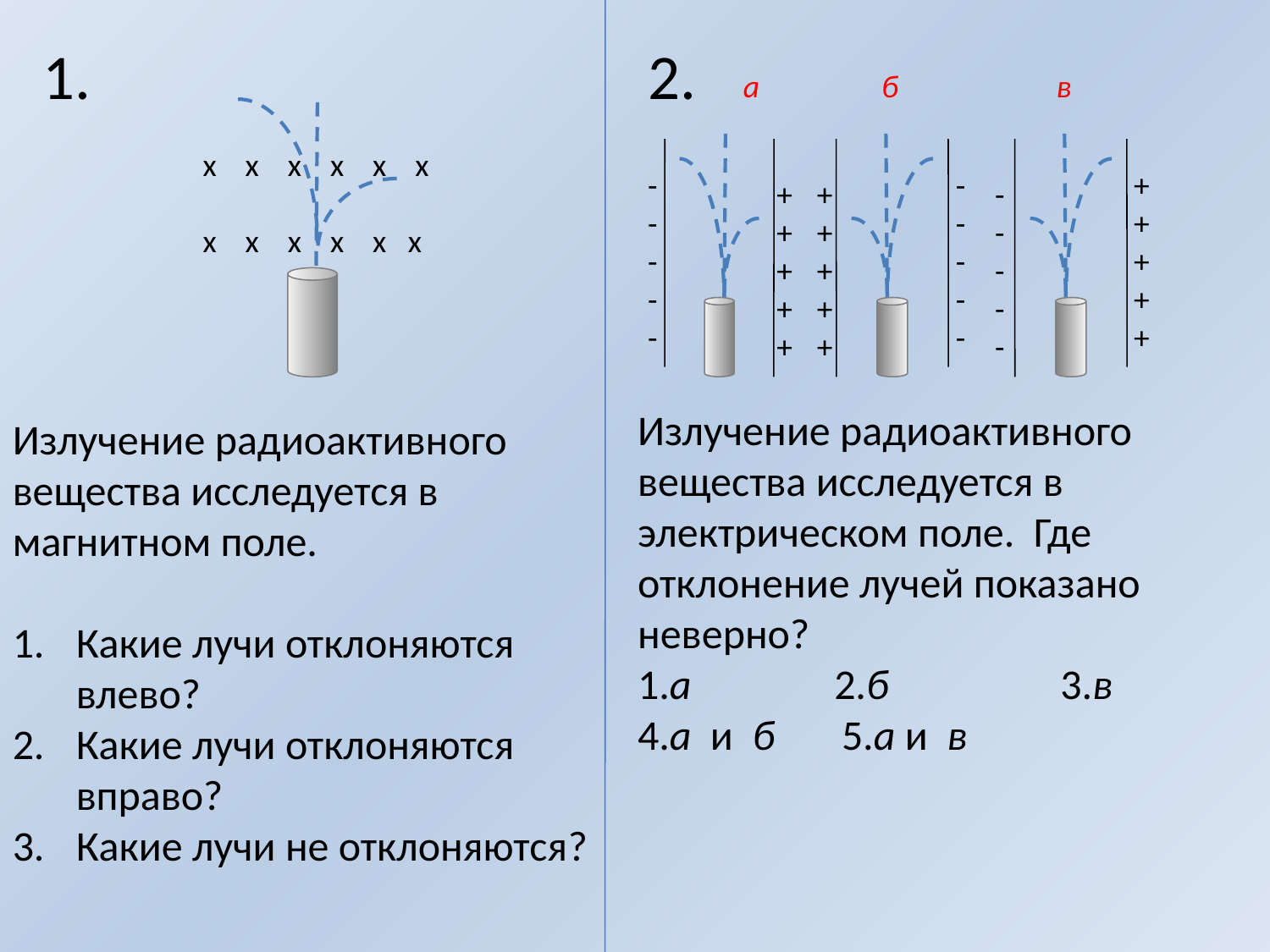

1.
2.
а                 б                      в

-
-
-
-
-
+
+
+
+
+

+
+
+
+
+
-
-
-
-
-

-
-
-
-
-
+
+
+
+
+

х    х    х    х    х    х

х    х    х    х    х   х

Излучение радиоактивного вещества исследуется в электрическом поле.  Где отклонение лучей показано неверно?
1.а               2.б                  3.в
4.а  и  б       5.а и  в
Излучение радиоактивного вещества исследуется в магнитном поле.

Какие лучи отклоняются влево?
Какие лучи отклоняются вправо?
Какие лучи не отклоняются?